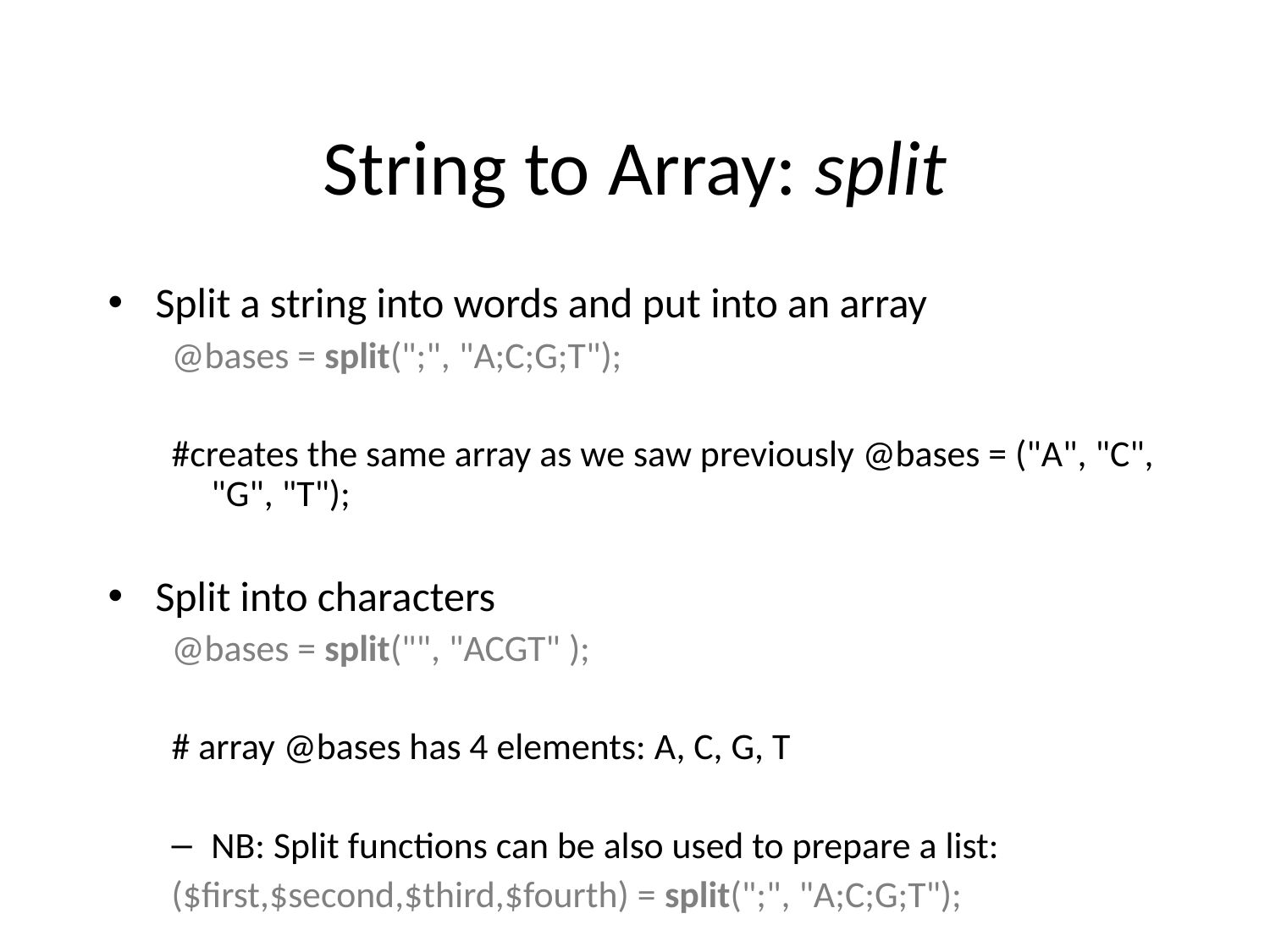

# String to Array: split
Split a string into words and put into an array
@bases = split(";", "A;C;G;T");

#creates the same array as we saw previously @bases = ("A", "C", "G", "T");

Split into characters
@bases = split("", "ACGT" );

# array @bases has 4 elements: A, C, G, T

NB: Split functions can be also used to prepare a list:
($first,$second,$third,$fourth) = split(";", "A;C;G;T");